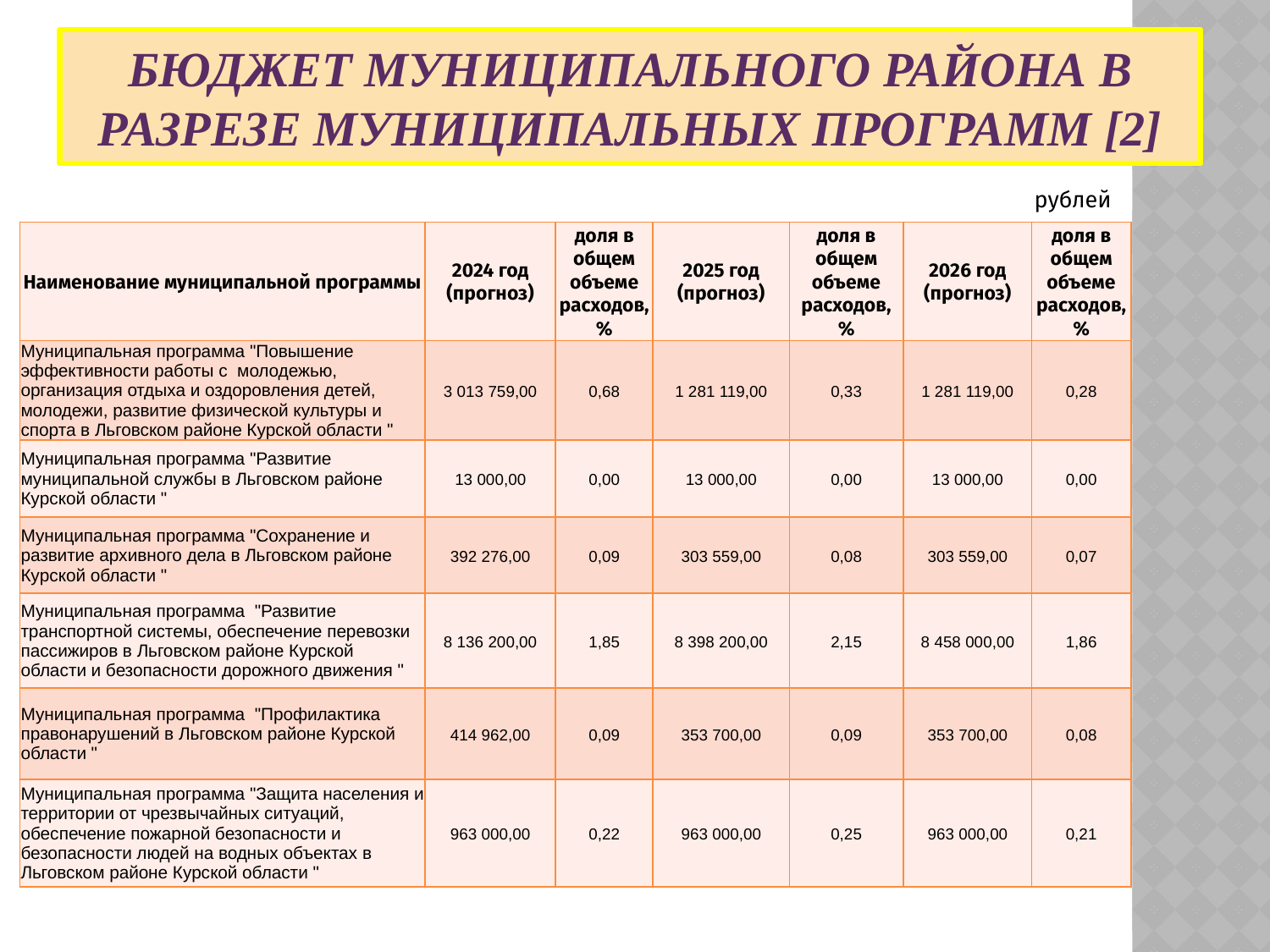

# Бюджет муниципального района в разрезе муниципальных программ [2]
рублей
| Наименование муниципальной программы | 2024 год (прогноз) | доля в общем объеме расходов, % | 2025 год (прогноз) | доля в общем объеме расходов, % | 2026 год (прогноз) | доля в общем объеме расходов, % |
| --- | --- | --- | --- | --- | --- | --- |
| Муниципальная программа "Повышение эффективности работы с молодежью, организация отдыха и оздоровления детей, молодежи, развитие физической культуры и спорта в Льговском районе Курской области " | 3 013 759,00 | 0,68 | 1 281 119,00 | 0,33 | 1 281 119,00 | 0,28 |
| Муниципальная программа "Развитие муниципальной службы в Льговском районе Курской области " | 13 000,00 | 0,00 | 13 000,00 | 0,00 | 13 000,00 | 0,00 |
| Муниципальная программа "Сохранение и развитие архивного дела в Льговском районе Курской области " | 392 276,00 | 0,09 | 303 559,00 | 0,08 | 303 559,00 | 0,07 |
| Муниципальная программа "Развитие транспортной системы, обеспечение перевозки пассижиров в Льговском районе Курской области и безопасности дорожного движения " | 8 136 200,00 | 1,85 | 8 398 200,00 | 2,15 | 8 458 000,00 | 1,86 |
| Муниципальная программа "Профилактика правонарушений в Льговском районе Курской области " | 414 962,00 | 0,09 | 353 700,00 | 0,09 | 353 700,00 | 0,08 |
| Муниципальная программа "Защита населения и территории от чрезвычайных ситуаций, обеспечение пожарной безопасности и безопасности людей на водных объектах в Льговском районе Курской области " | 963 000,00 | 0,22 | 963 000,00 | 0,25 | 963 000,00 | 0,21 |